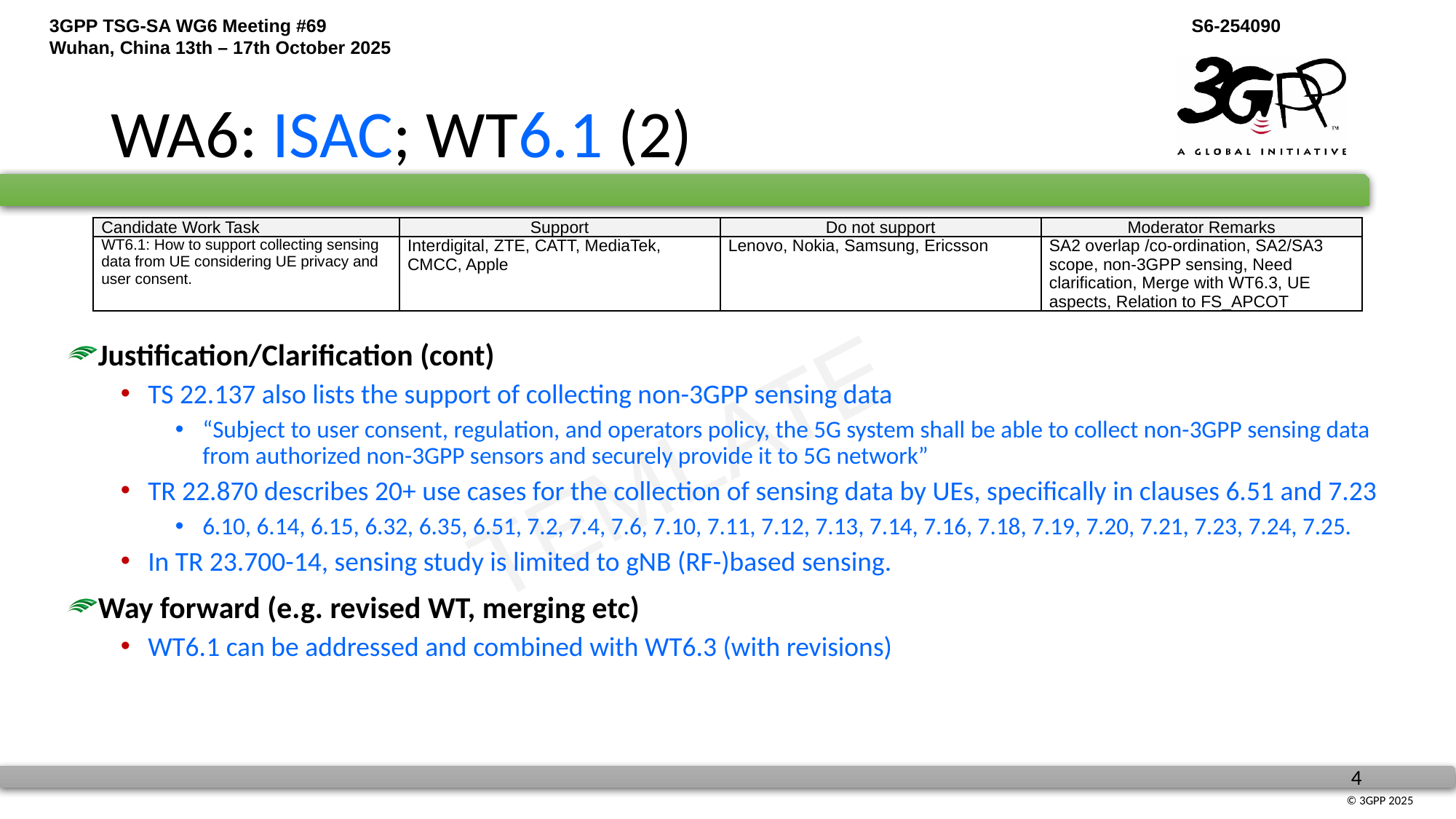

# WA6: ISAC; WT6.1 (2)
| Candidate Work Task | Support | Do not support | Moderator Remarks |
| --- | --- | --- | --- |
| WT6.1: How to support collecting sensing data from UE considering UE privacy and user consent. | Interdigital, ZTE, CATT, MediaTek, CMCC, Apple | Lenovo, Nokia, Samsung, Ericsson | SA2 overlap /co-ordination, SA2/SA3 scope, non-3GPP sensing, Need clarification, Merge with WT6.3, UE aspects, Relation to FS\_APCOT |
Justification/Clarification (cont)
TS 22.137 also lists the support of collecting non-3GPP sensing data
“Subject to user consent, regulation, and operators policy, the 5G system shall be able to collect non-3GPP sensing data from authorized non-3GPP sensors and securely provide it to 5G network”
TR 22.870 describes 20+ use cases for the collection of sensing data by UEs, specifically in clauses 6.51 and 7.23
6.10, 6.14, 6.15, 6.32, 6.35, 6.51, 7.2, 7.4, 7.6, 7.10, 7.11, 7.12, 7.13, 7.14, 7.16, 7.18, 7.19, 7.20, 7.21, 7.23, 7.24, 7.25.
In TR 23.700-14, sensing study is limited to gNB (RF-)based sensing.
Way forward (e.g. revised WT, merging etc)
WT6.1 can be addressed and combined with WT6.3 (with revisions)

TEMLATE